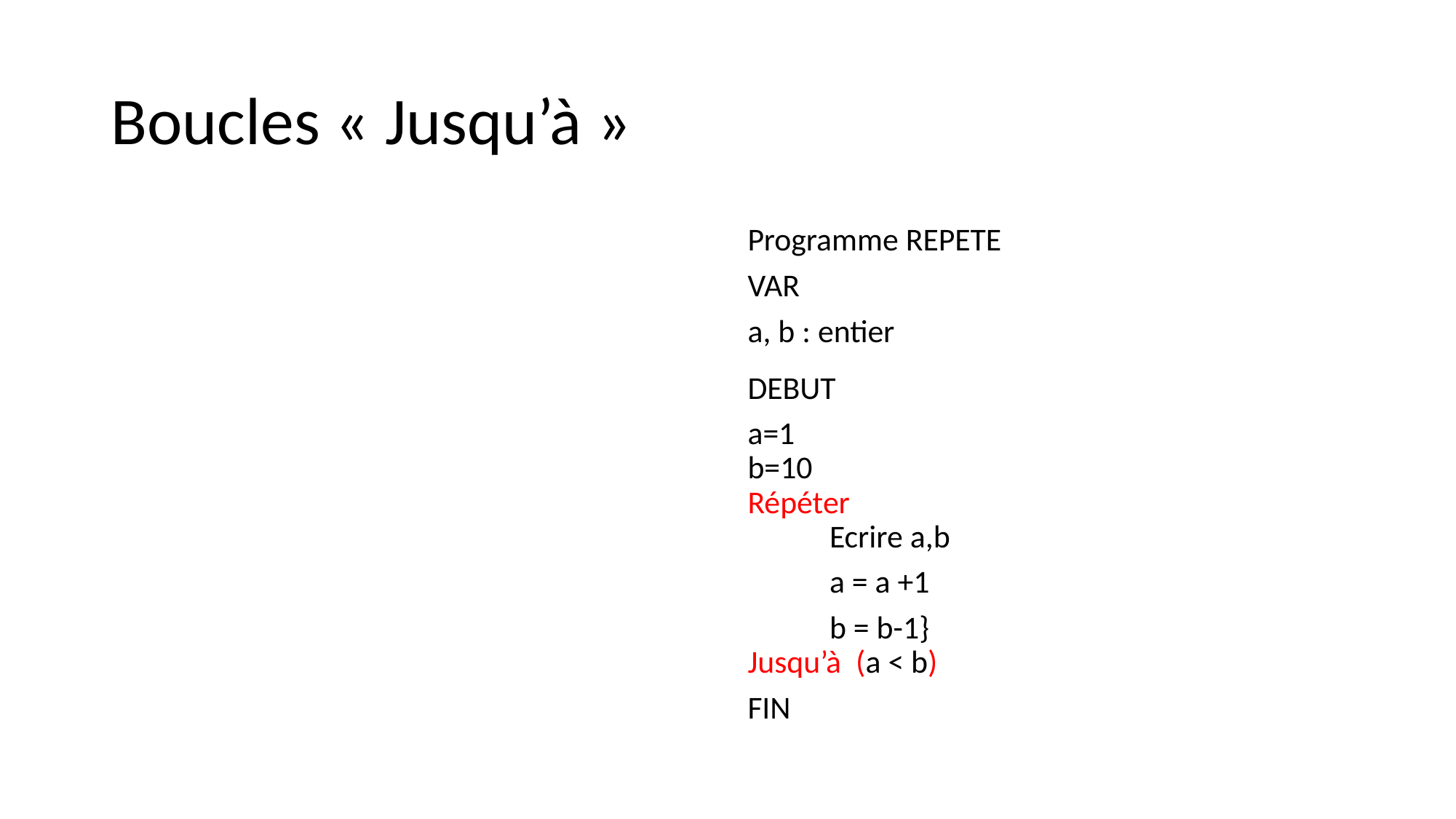

# Boucles « Jusqu’à »

Programme REPETE
VAR
a, b : entier
DEBUT
a=1
b=10
Répéter
	Ecrire a,b
	a = a +1
	b = b-1}
Jusqu’à  (a < b)
FIN